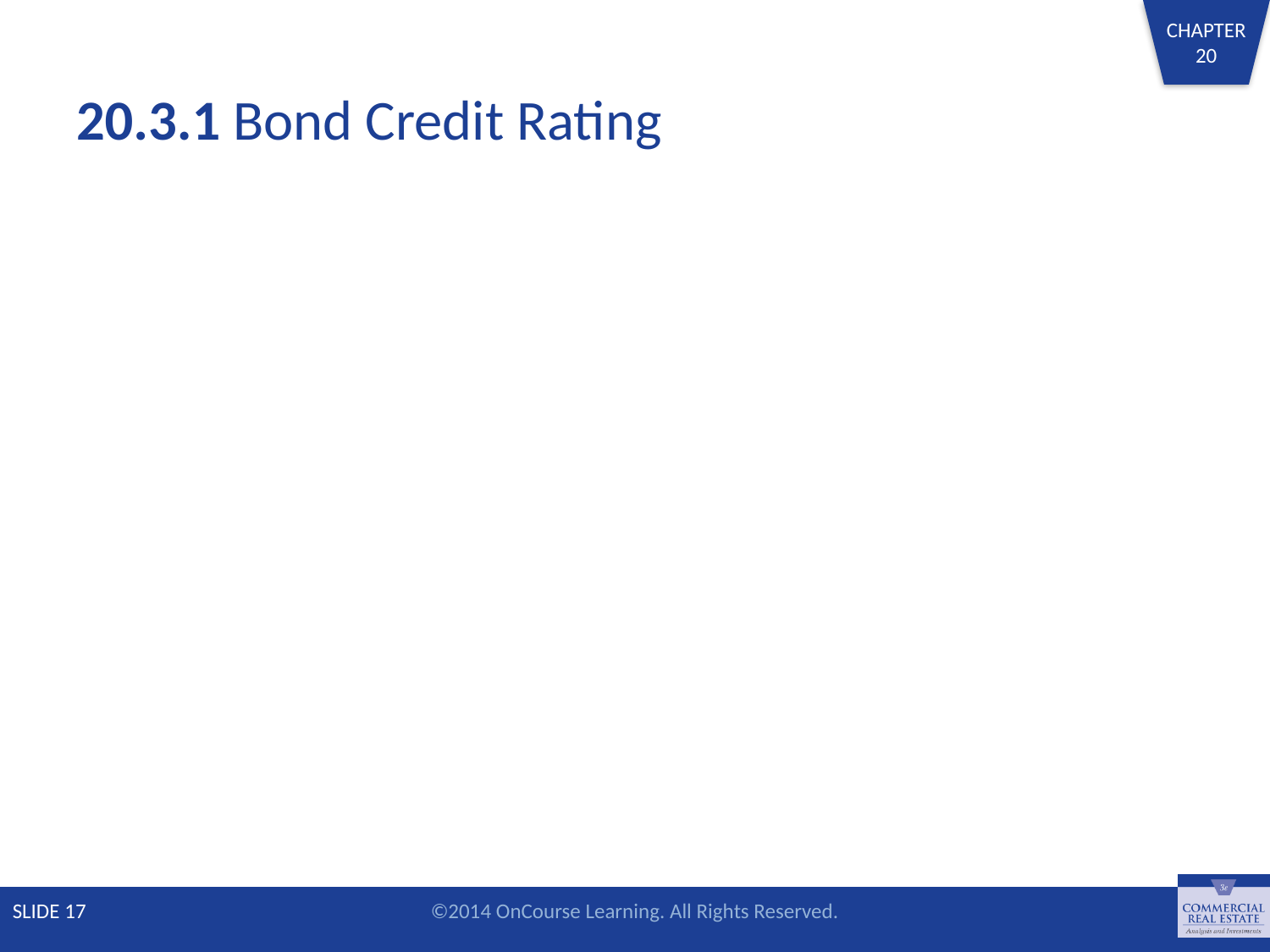

# 20.3.1 Bond Credit Rating

SLIDE 17